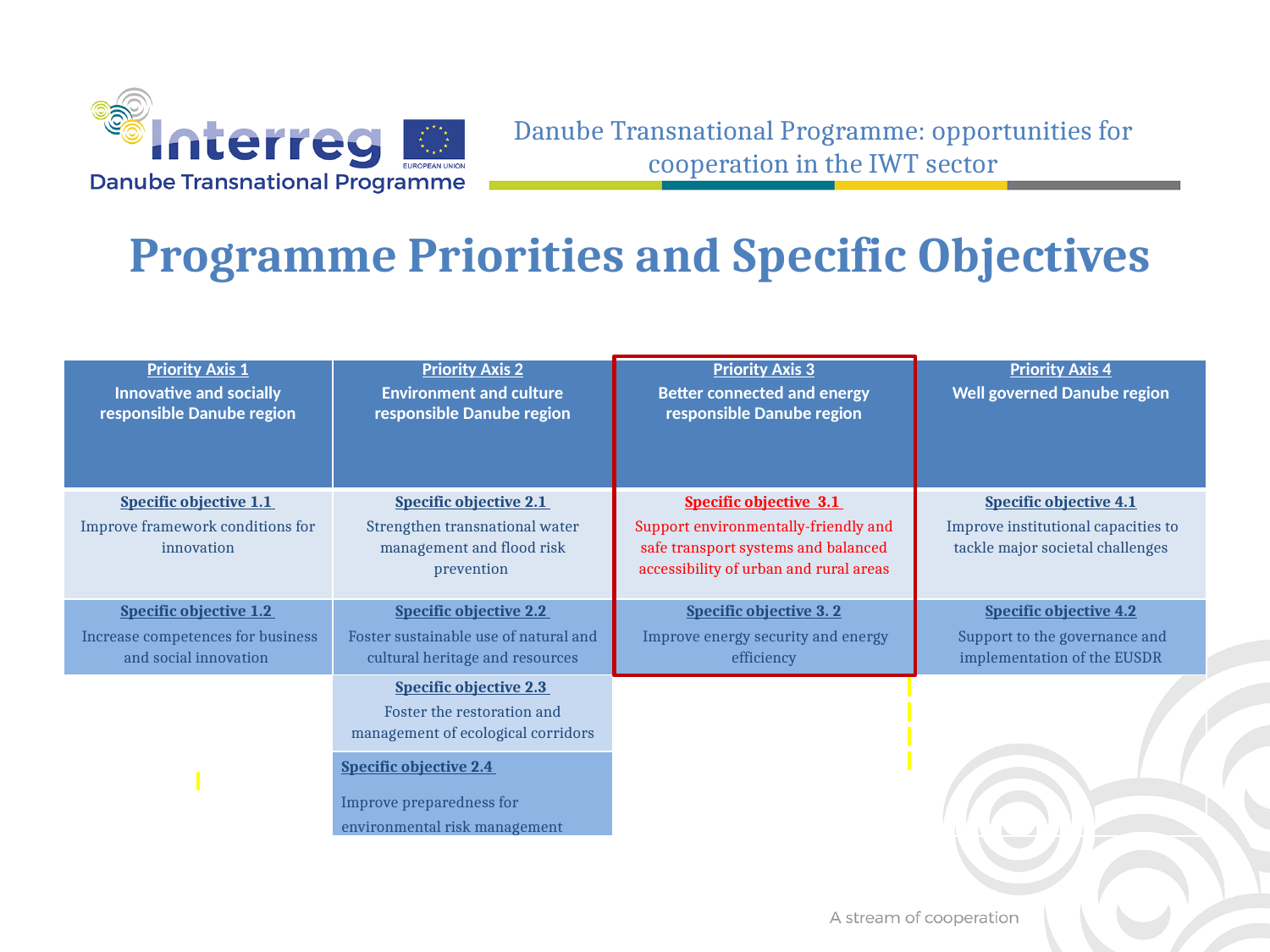

Danube Transnational Programme: opportunities for cooperation in the IWT sector
Programme Priorities and Specific Objectives

| Priority Axis 1 Innovative and socially responsible Danube region | Priority Axis 2 Environment and culture responsible Danube region | Priority Axis 3 Better connected and energy responsible Danube region | Priority Axis 4 Well governed Danube region |
| --- | --- | --- | --- |
| Specific objective 1.1 Improve framework conditions for innovation | Specific objective 2.1 Strengthen transnational water management and flood risk prevention | Specific objective 3.1 Support environmentally-friendly and safe transport systems and balanced accessibility of urban and rural areas | Specific objective 4.1 Improve institutional capacities to tackle major societal challenges |
| Specific objective 1.2 Increase competences for business and social innovation | Specific objective 2.2 Foster sustainable use of natural and cultural heritage and resources | Specific objective 3. 2 Improve energy security and energy efficiency | Specific objective 4.2 Support to the governance and implementation of the EUSDR |
|  | Specific objective 2.3 Foster the restoration and management of ecological corridors |  |  |
|  | Specific objective 2.4 Improve preparedness for environmental risk management |  |  |